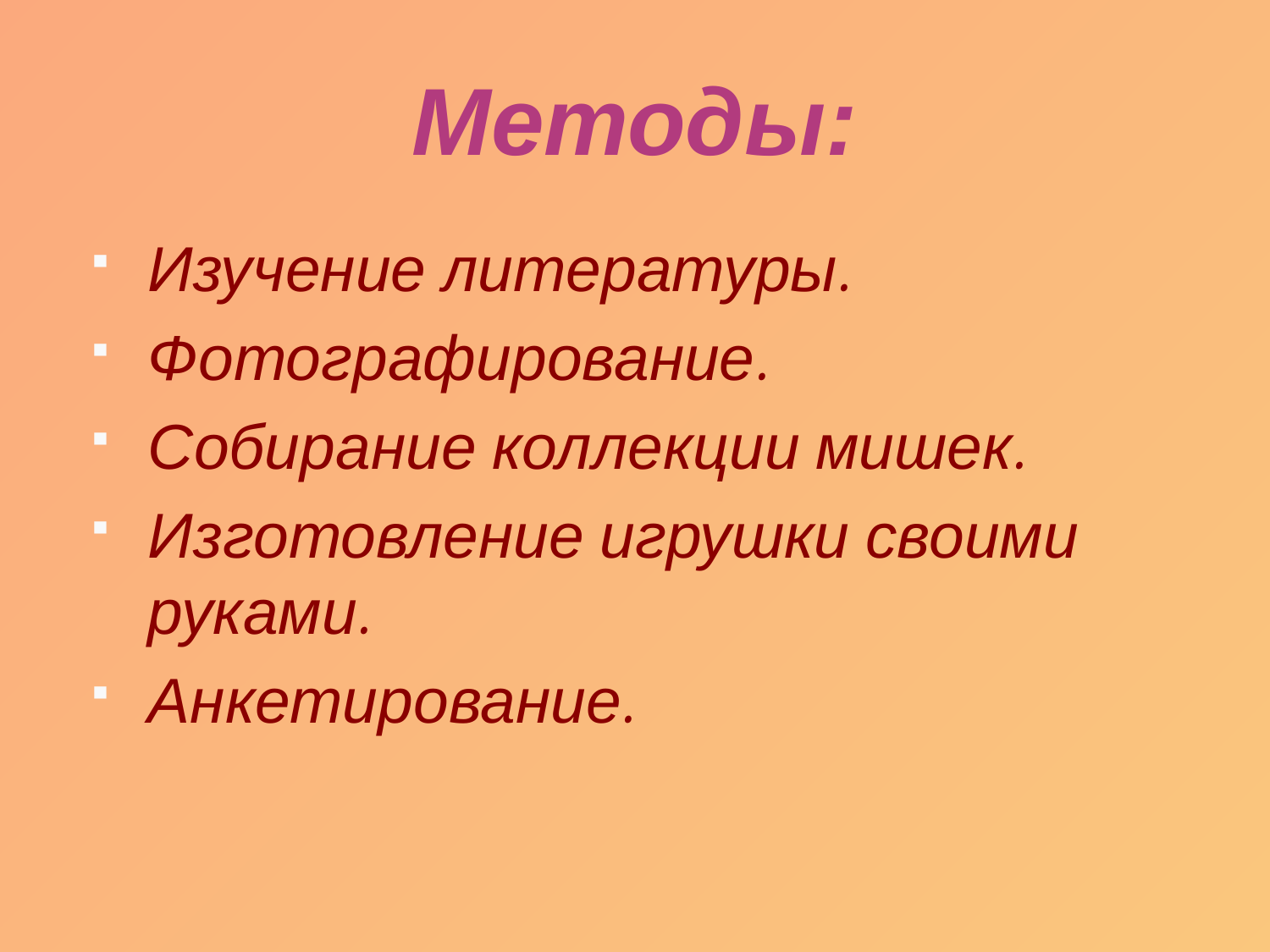

# Методы:
Изучение литературы.
Фотографирование.
Собирание коллекции мишек.
Изготовление игрушки своими руками.
Анкетирование.